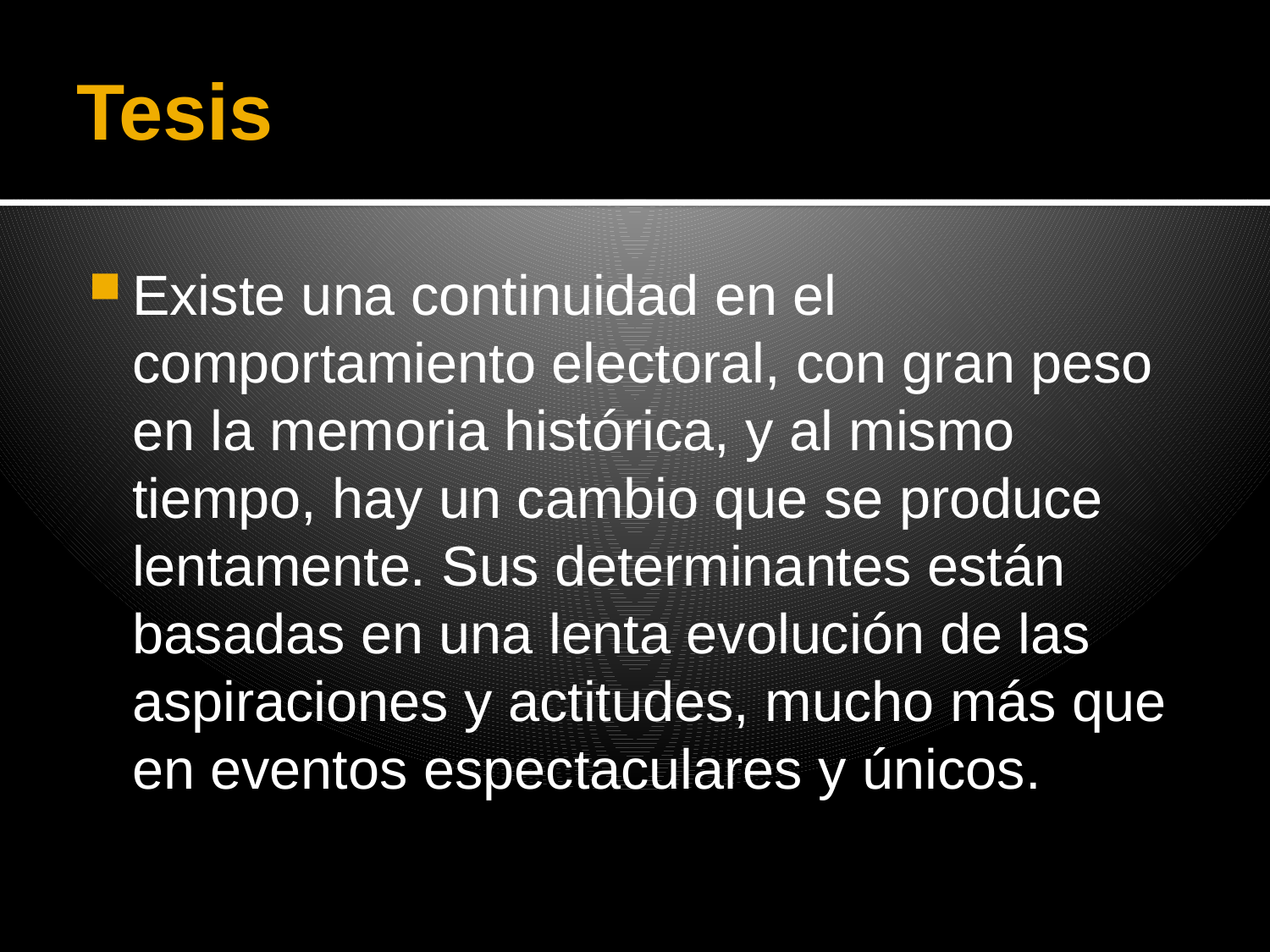

# Tesis
Existe una continuidad en el comportamiento electoral, con gran peso en la memoria histórica, y al mismo tiempo, hay un cambio que se produce lentamente. Sus determinantes están basadas en una lenta evolución de las aspiraciones y actitudes, mucho más que en eventos espectaculares y únicos.